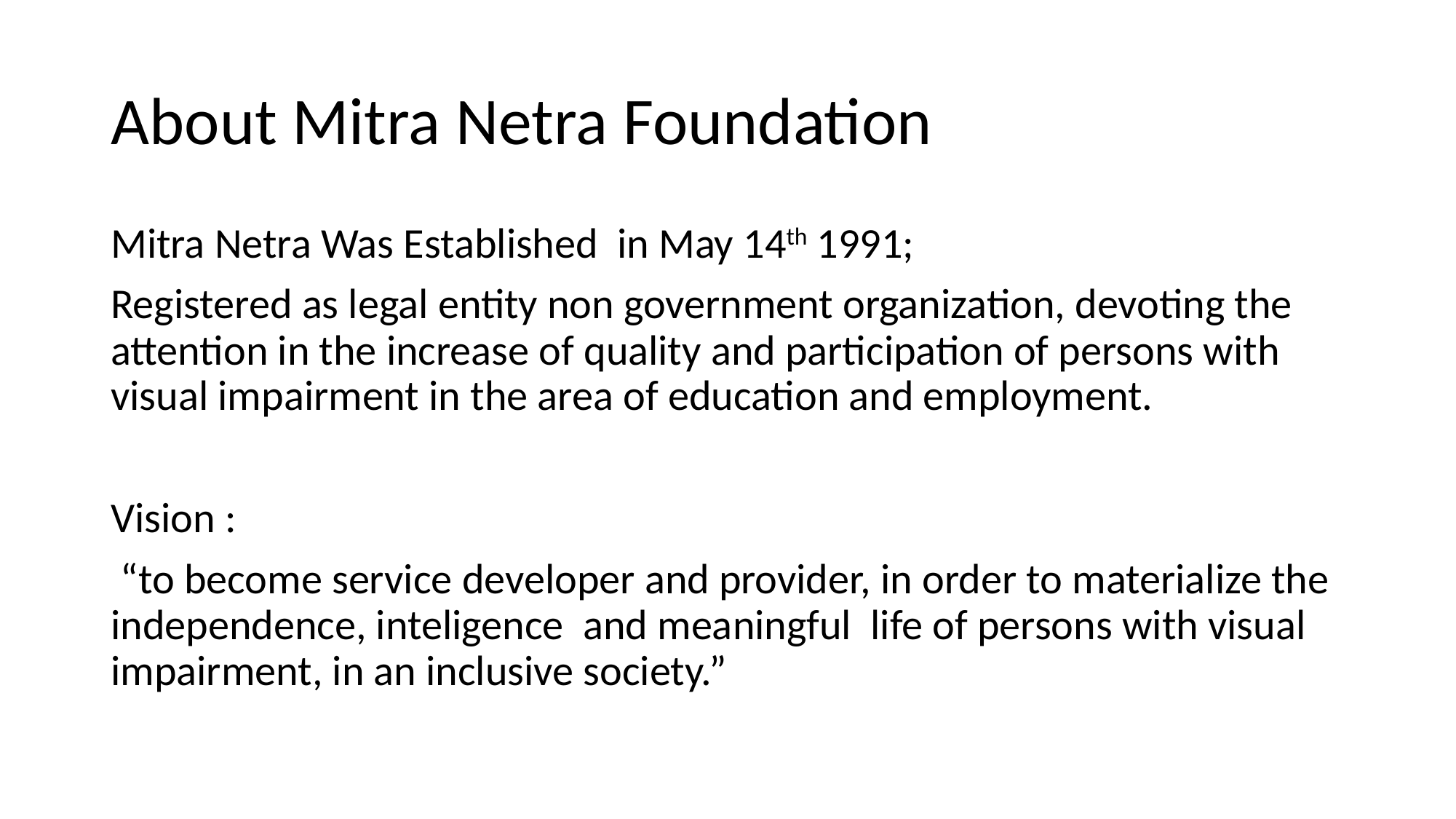

# About Mitra Netra Foundation
Mitra Netra Was Established  in May 14th 1991;
Registered as legal entity non government organization, devoting the attention in the increase of quality and participation of persons with visual impairment in the area of education and employment.

Vision :
 “to become service developer and provider, in order to materialize the independence, inteligence  and meaningful  life of persons with visual impairment, in an inclusive society.”